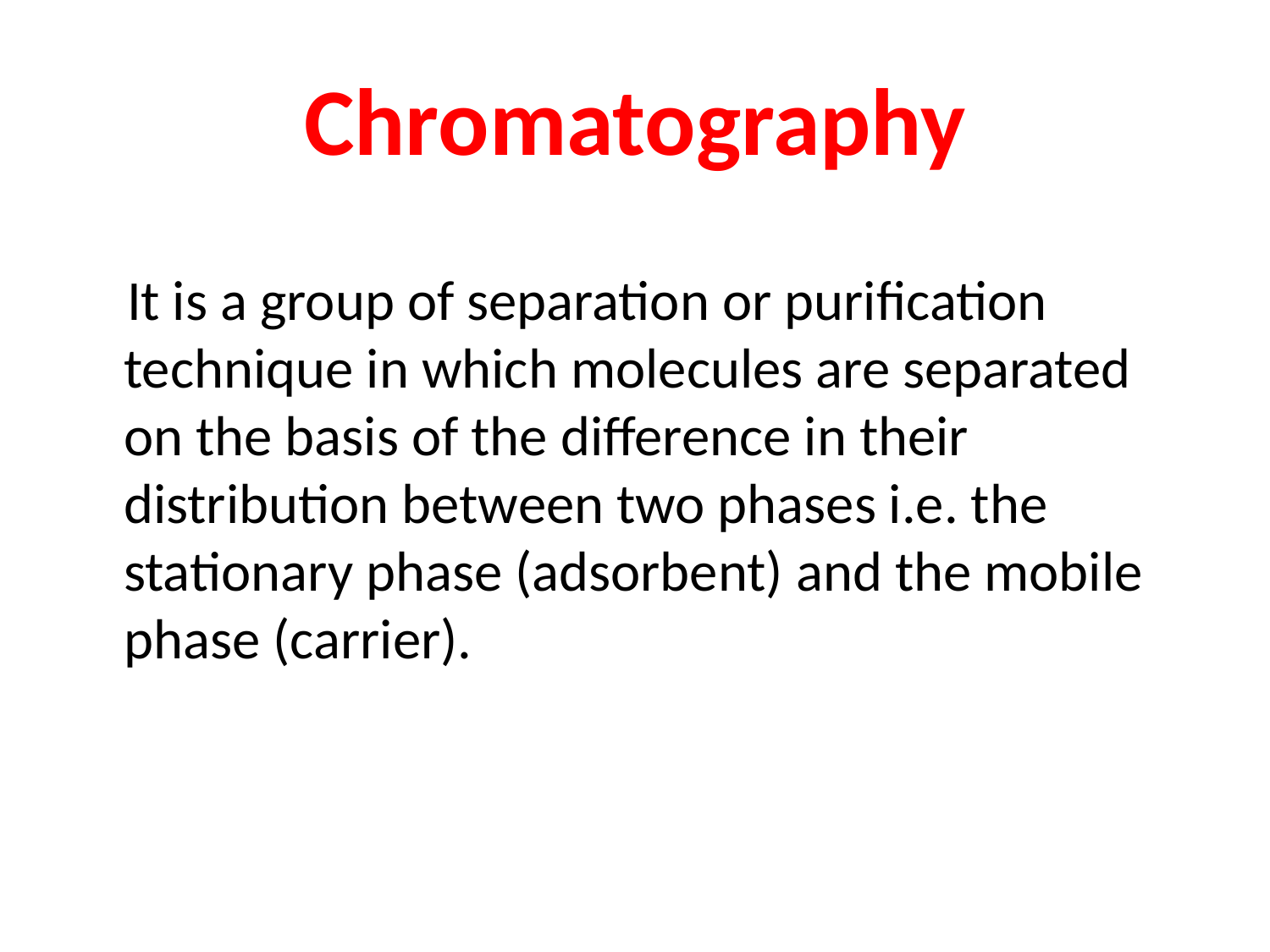

# Chromatography
    It is a group of separation or purification technique in which molecules are separated on the basis of the difference in their distribution between two phases i.e. the stationary phase (adsorbent) and the mobile phase (carrier).